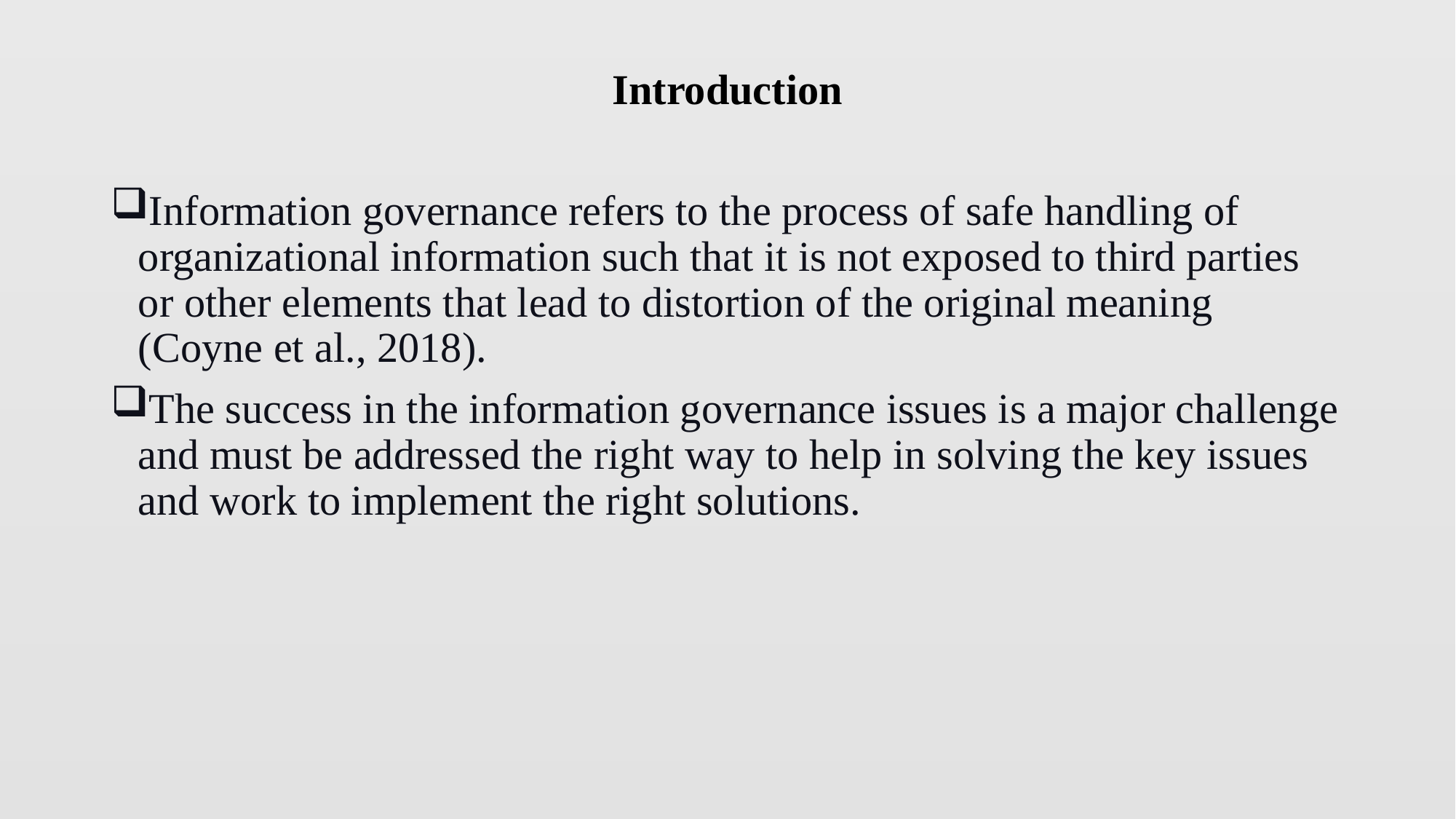

# Introduction
Information governance refers to the process of safe handling of organizational information such that it is not exposed to third parties or other elements that lead to distortion of the original meaning (Coyne et al., 2018).
The success in the information governance issues is a major challenge and must be addressed the right way to help in solving the key issues and work to implement the right solutions.